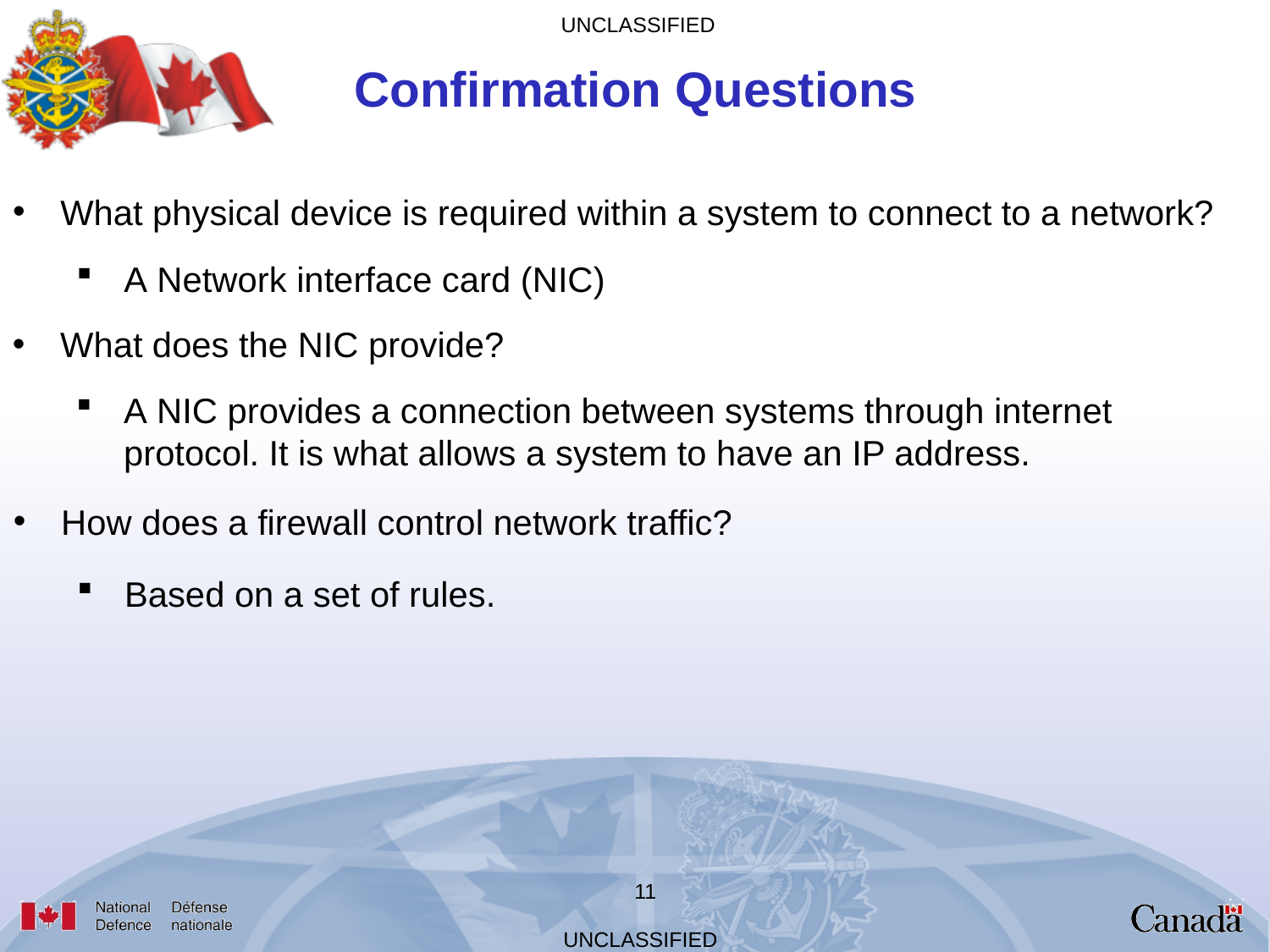

Confirmation Questions
What physical device is required within a system to connect to a network?

A Network interface card (NIC)
What does the NIC provide?
A NIC provides a connection between systems through internet protocol. It is what allows a system to have an IP address.

How does a firewall control network traffic?

Based on a set of rules.